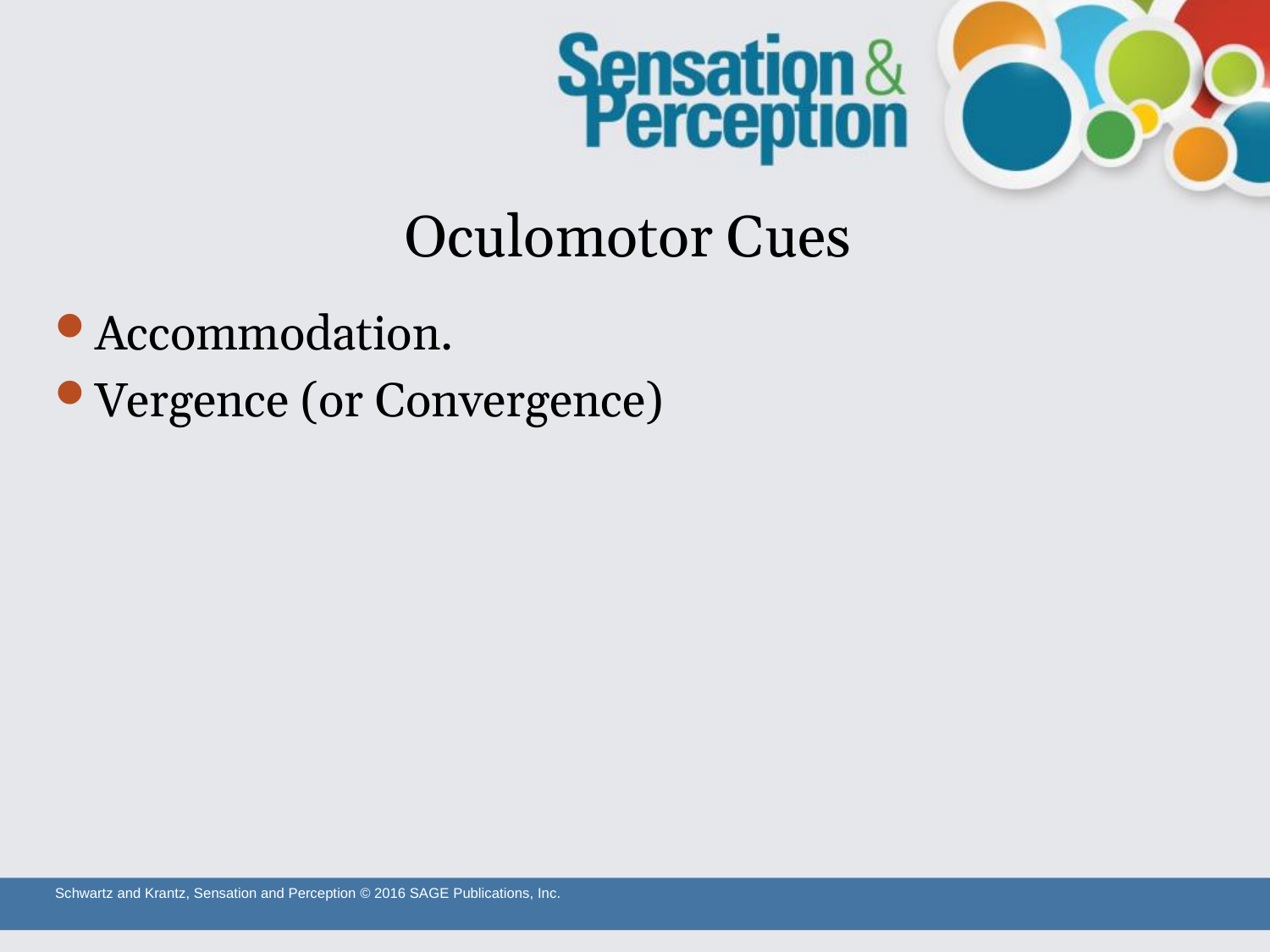

# Oculomotor Cues
Accommodation.
Vergence (or Convergence)
Schwartz and Krantz, Sensation and Perception © 2016 SAGE Publications, Inc.